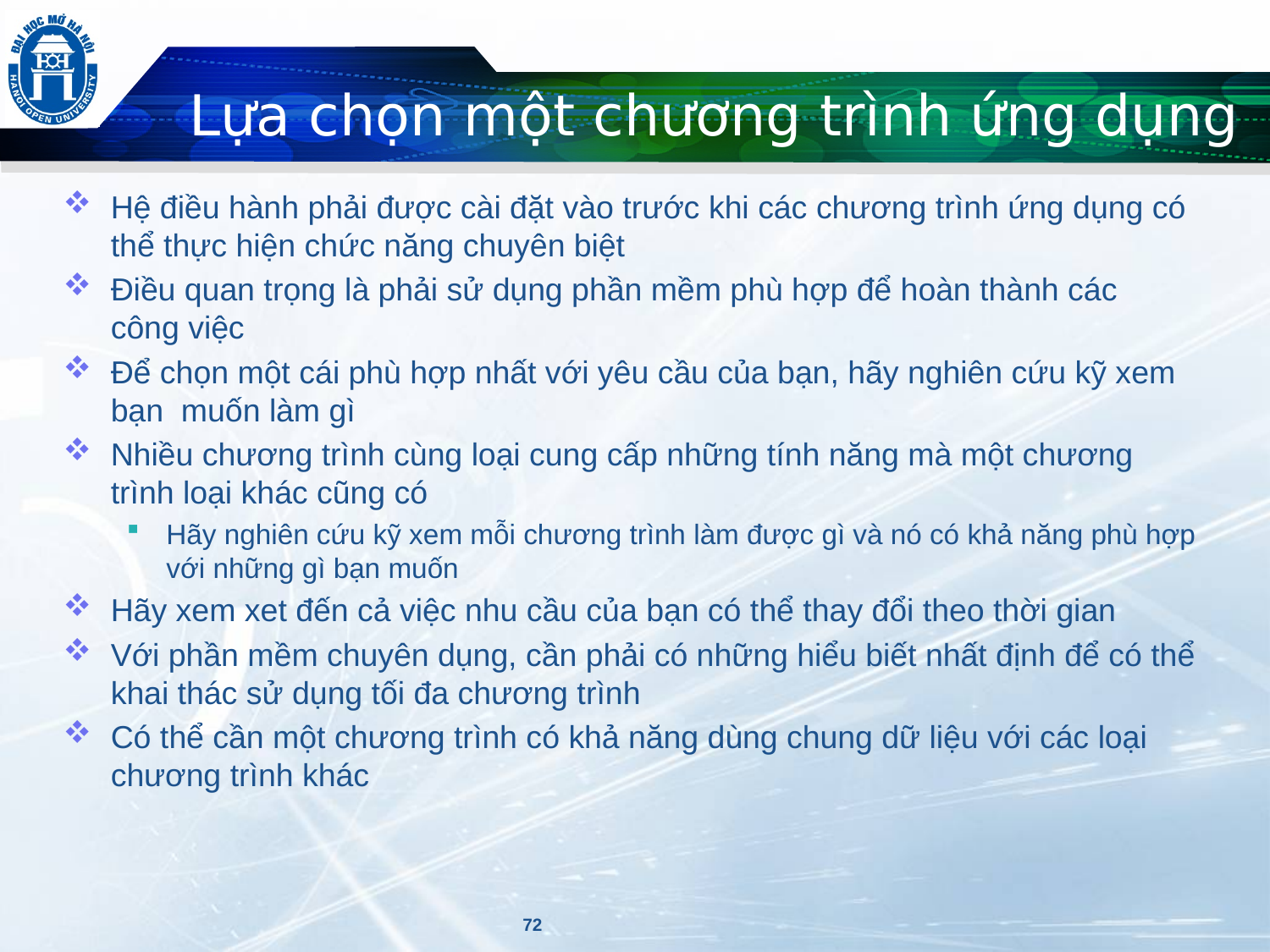

# Lựa chọn một chương trình ứng dụng
Hệ điều hành phải được cài đặt vào trước khi các chương trình ứng dụng có thể thực hiện chức năng chuyên biệt
Điều quan trọng là phải sử dụng phần mềm phù hợp để hoàn thành các
công việc
Để chọn một cái phù hợp nhất với yêu cầu của bạn, hãy nghiên cứu kỹ xem bạn  muốn làm gì
Nhiều chương trình cùng loại cung cấp những tính năng mà một chương trình loại khác cũng có
Hãy nghiên cứu kỹ xem mỗi chương trình làm được gì và nó có khả năng phù hợp với những gì bạn muốn
Hãy xem xet đến cả việc nhu cầu của bạn có thể thay đổi theo thời gian
Với phần mềm chuyên dụng, cần phải có những hiểu biết nhất định để có thể khai thác sử dụng tối đa chương trình
Có thể cần một chương trình có khả năng dùng chung dữ liệu với các loại chương trình khác
72